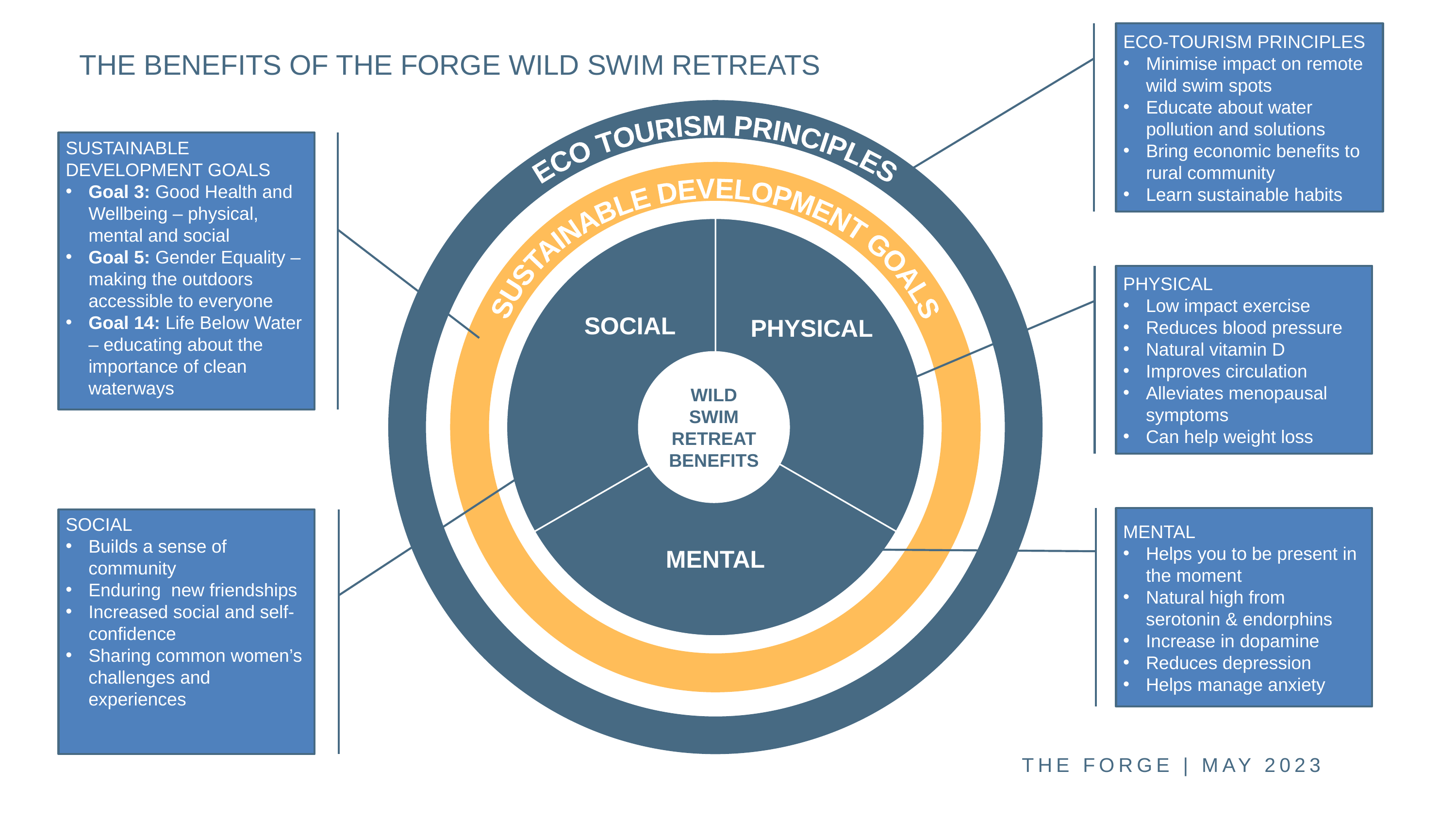

ECO-TOURISM PRINCIPLES
Minimise impact on remote wild swim spots
Educate about water pollution and solutions
Bring economic benefits to rural community
Learn sustainable habits
THE BENEFITS OF THE FORGE WILD SWIM RETREATS
ECO TOURISM PRINCIPLES

SUSTAINABLE DEVELOPMENT GOALS
Goal 3: Good Health and Wellbeing – physical, mental and social
Goal 5: Gender Equality – making the outdoors accessible to everyone
Goal 14: Life Below Water – educating about the importance of clean waterways

SUSTAINABLE DEVELOPMENT GOALS

### Chart

| Category | Sales |
|---|---|
| 1st Qtr | 3.0 |
| 2nd Qtr | 3.0 |
| 3rd Qtr | 3.0 |
PHYSICAL
Low impact exercise
Reduces blood pressure
Natural vitamin D
Improves circulation
Alleviates menopausal symptoms
Can help weight loss
SOCIAL
PHYSICAL
WILD SWIM RETREAT BENEFITS
MENTAL
Helps you to be present in the moment
Natural high from serotonin & endorphins
Increase in dopamine
Reduces depression
Helps manage anxiety
SOCIAL
Builds a sense of community
Enduring  new friendships
Increased social and self-confidence
Sharing common women’s challenges and experiences

MENTAL
THE FORGE | MAY 2023